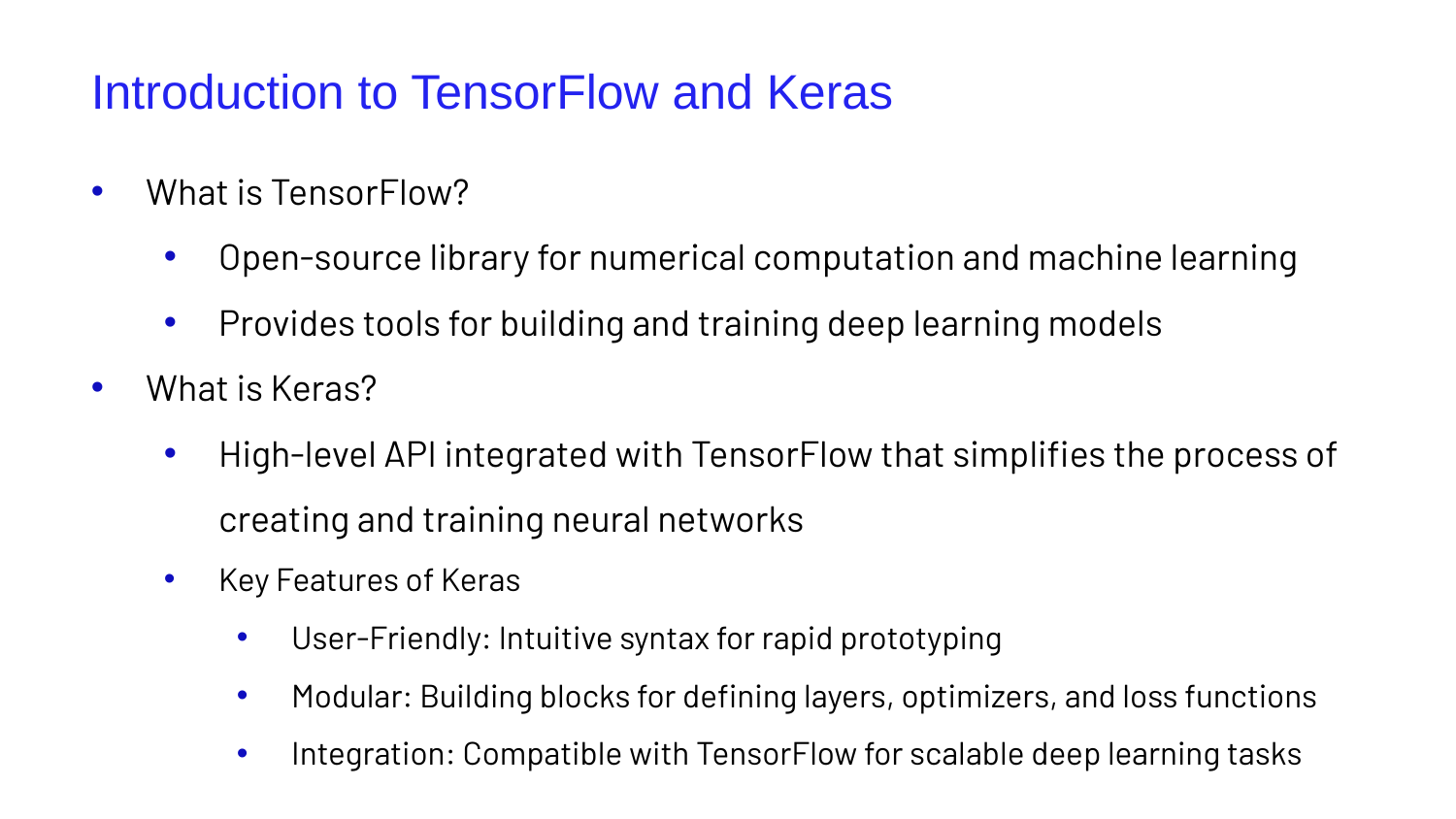

Introduction to TensorFlow and Keras
What is TensorFlow?
Open-source library for numerical computation and machine learning
Provides tools for building and training deep learning models
What is Keras?
High-level API integrated with TensorFlow that simplifies the process of creating and training neural networks
Key Features of Keras
User-Friendly: Intuitive syntax for rapid prototyping
Modular: Building blocks for defining layers, optimizers, and loss functions
Integration: Compatible with TensorFlow for scalable deep learning tasks